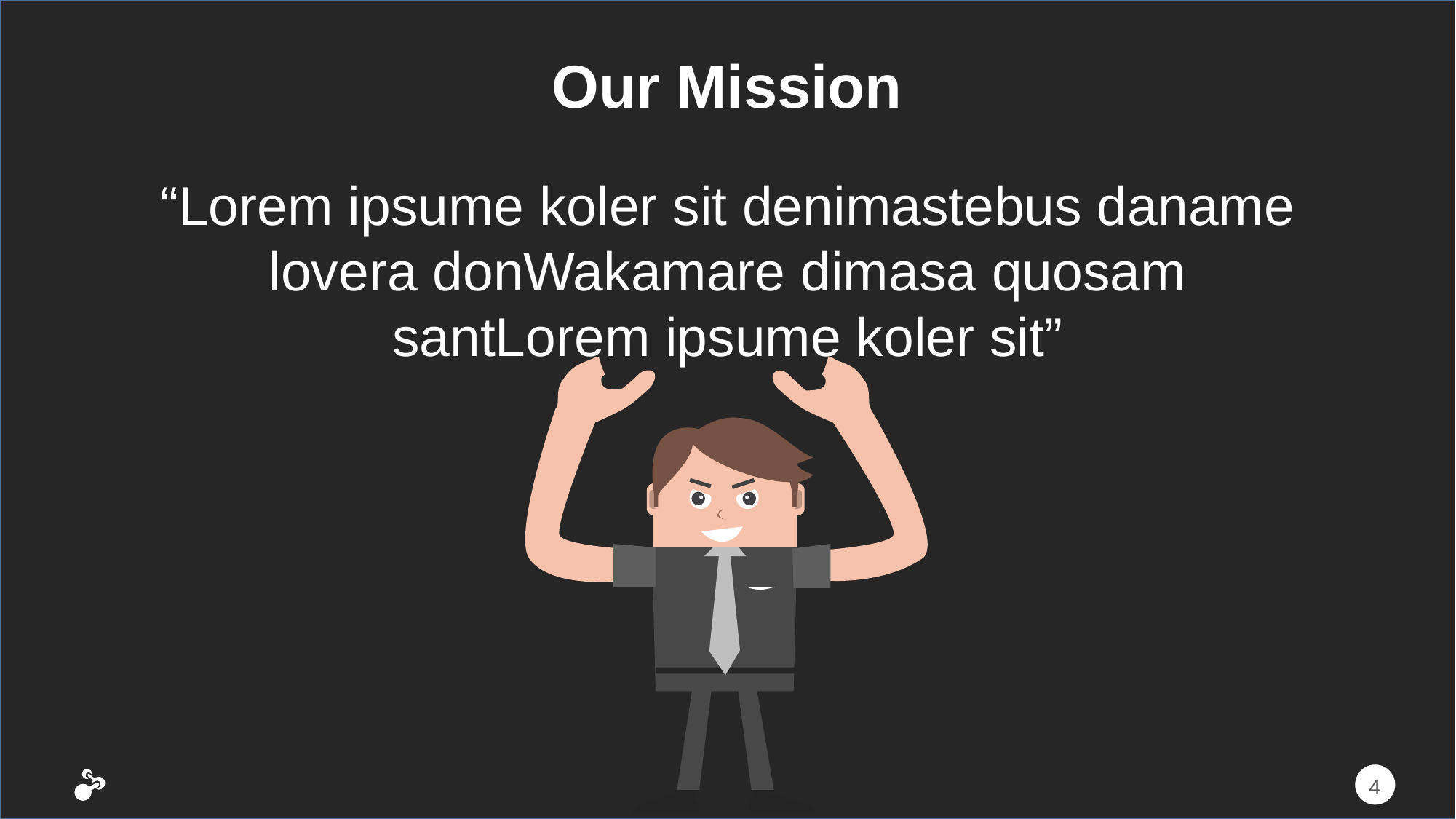

Our Mission
“Lorem ipsume koler sit denimastebus daname lovera donWakamare dimasa quosam santLorem ipsume koler sit”

4